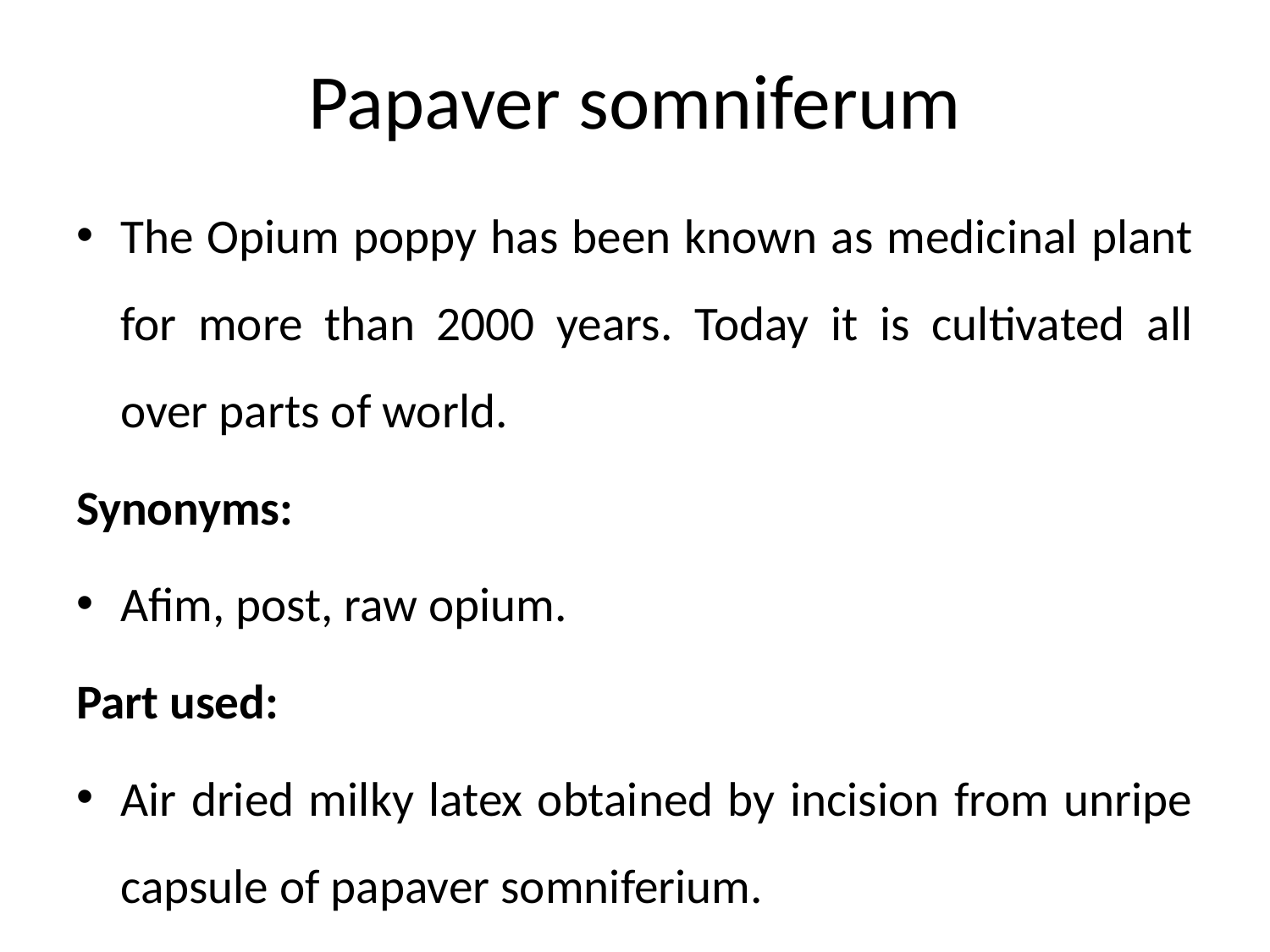

# Papaver somniferum
The Opium poppy has been known as medicinal plant for more than 2000 years. Today it is cultivated all over parts of world.
Synonyms:
Afim, post, raw opium.
Part used:
Air dried milky latex obtained by incision from unripe capsule of papaver somniferium.